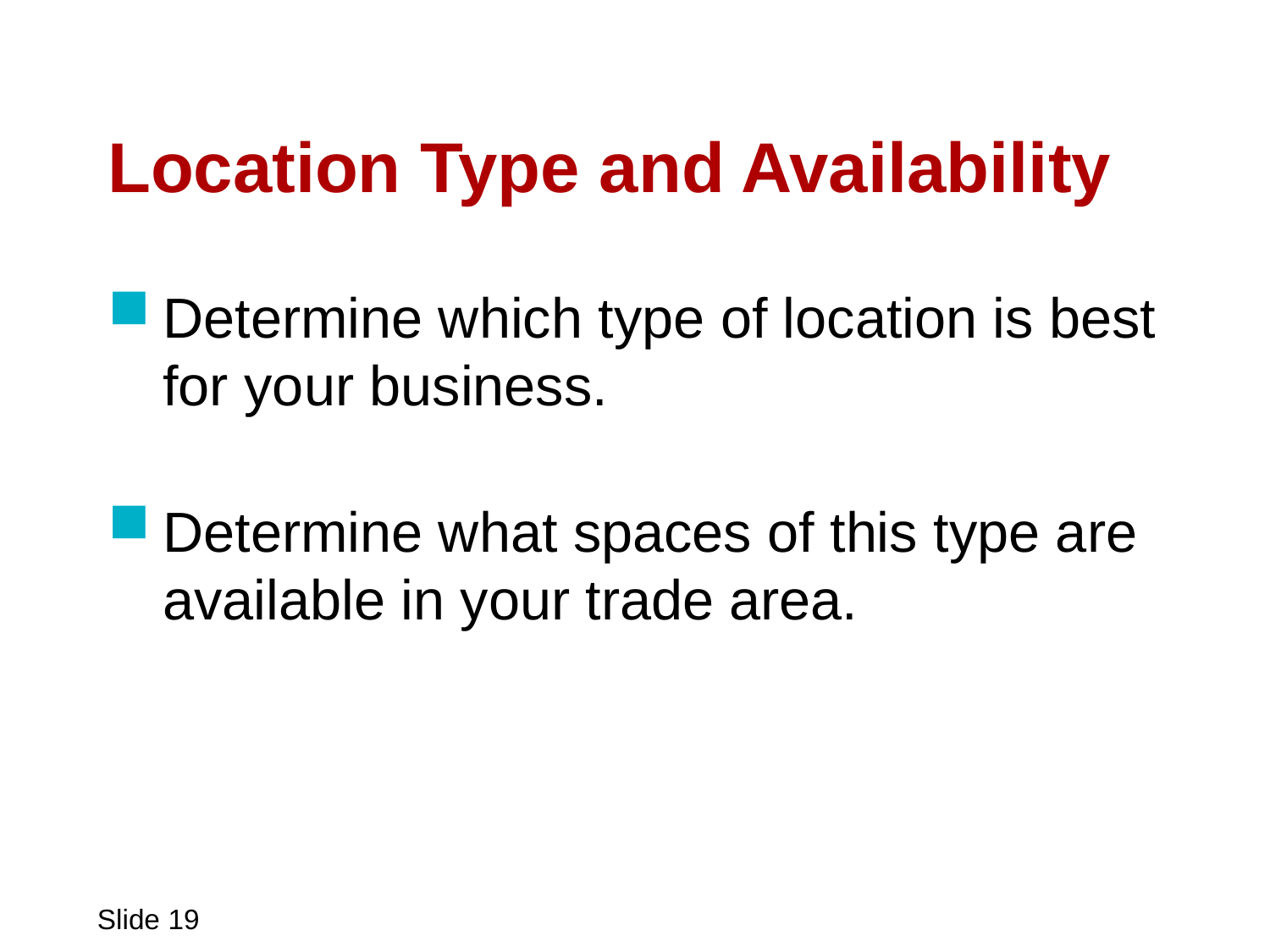

# Location Type and Availability
Determine which type of location is best for your business.
Determine what spaces of this type are available in your trade area.
Chapter 8
Slide 19